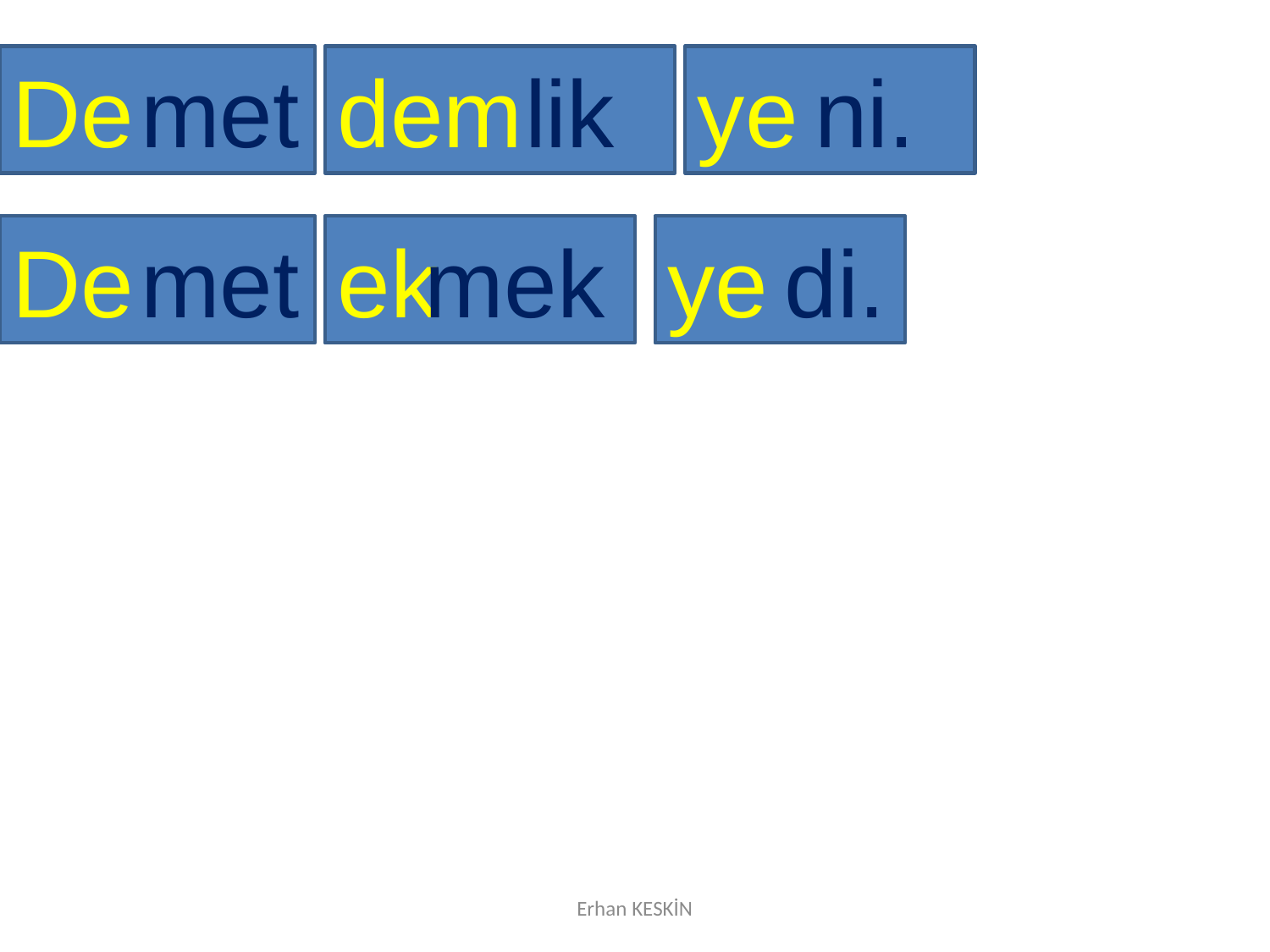

De
met
dem
lik
ye
ni.
De
met
ek
mek
ye
di.
Erhan KESKİN